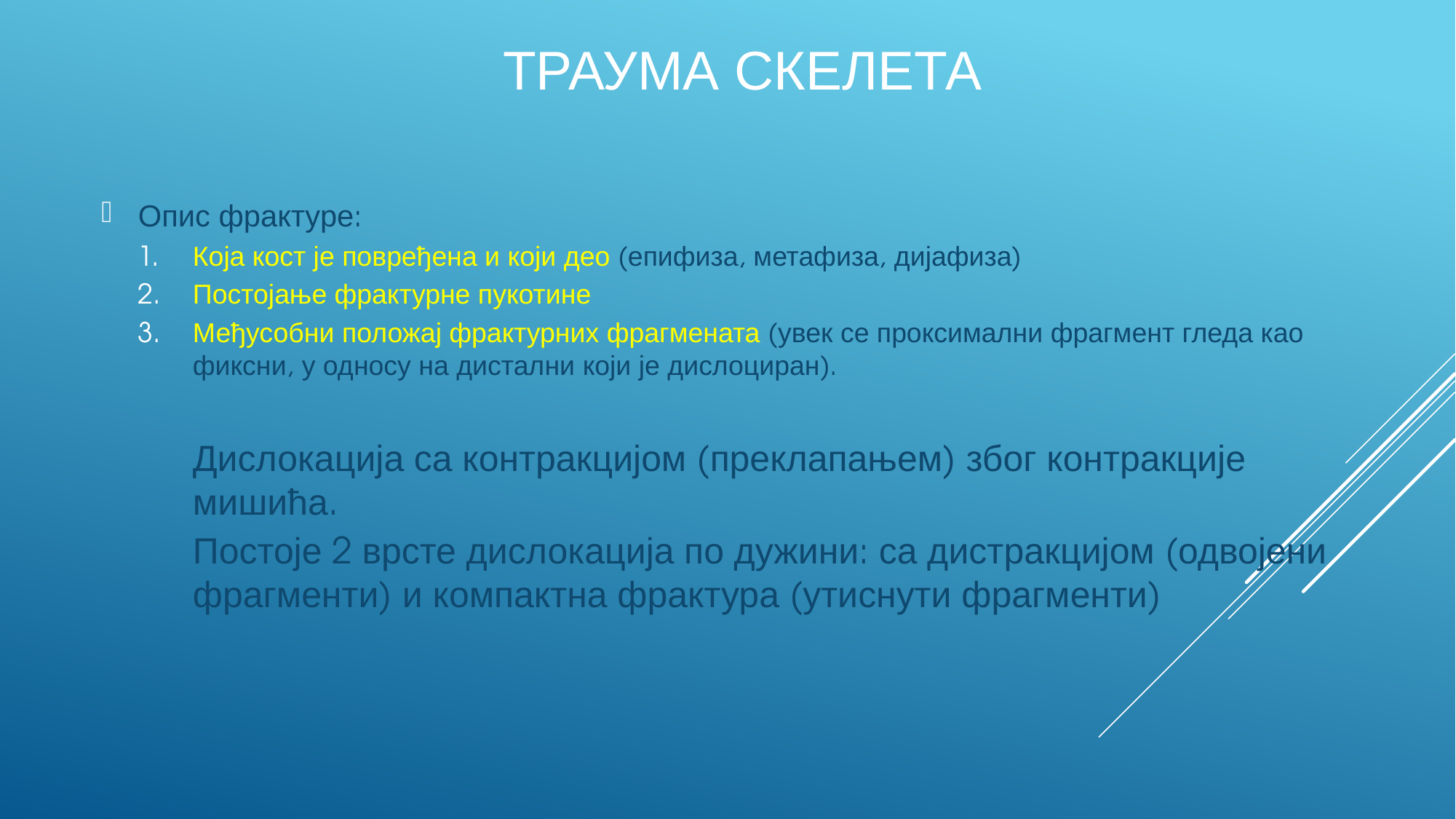

# ТРАУМА СКЕЛЕТА
Опис фрактуре:
Која кост је повређена и који део (епифиза, метафиза, дијафиза)
Постојање фрактурне пукотине
Међусобни положај фрактурних фрагмената (увек се проксимални фрагмент гледа као фиксни, у односу на дистални који је дислоциран).

Дислокација са контракцијом (преклапањем) због контракције мишића.
Постоје 2 врсте дислокација по дужини: са дистракцијом (одвојени фрагменти) и компактна фрактура (утиснути фрагменти)